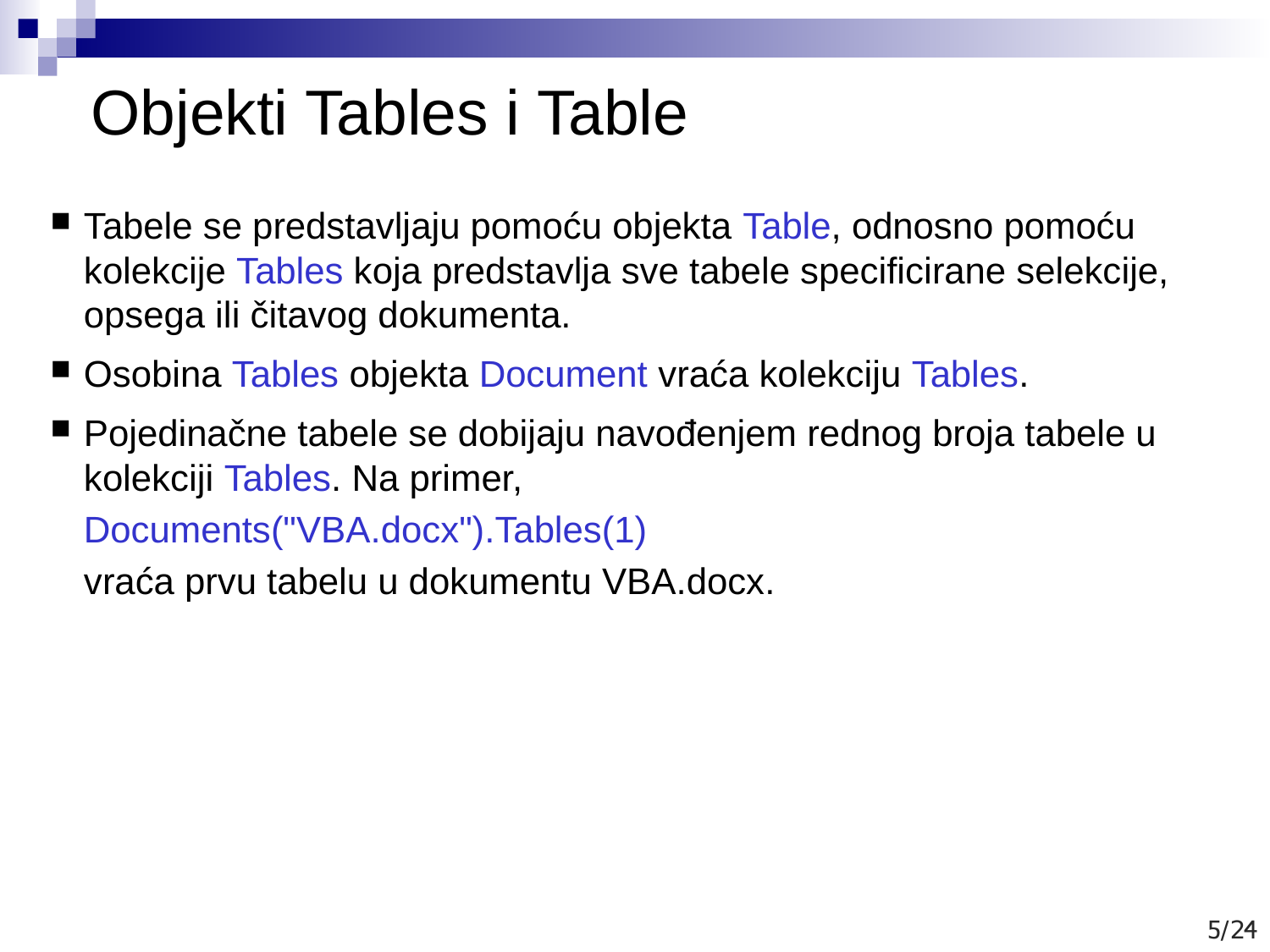

# Objekti Tables i Table
Tabele se predstavljaju pomoću objekta Table, odnosno pomoću kolekcije Tables koja predstavlja sve tabele specificirane selekcije, opsega ili čitavog dokumenta.
Osobina Tables objekta Document vraća kolekciju Tables.
Pojedinačne tabele se dobijaju navođenjem rednog broja tabele u kolekciji Tables. Na primer,
	Documents("VBA.docx").Tables(1)
	vraća prvu tabelu u dokumentu VBA.docx.
5/24